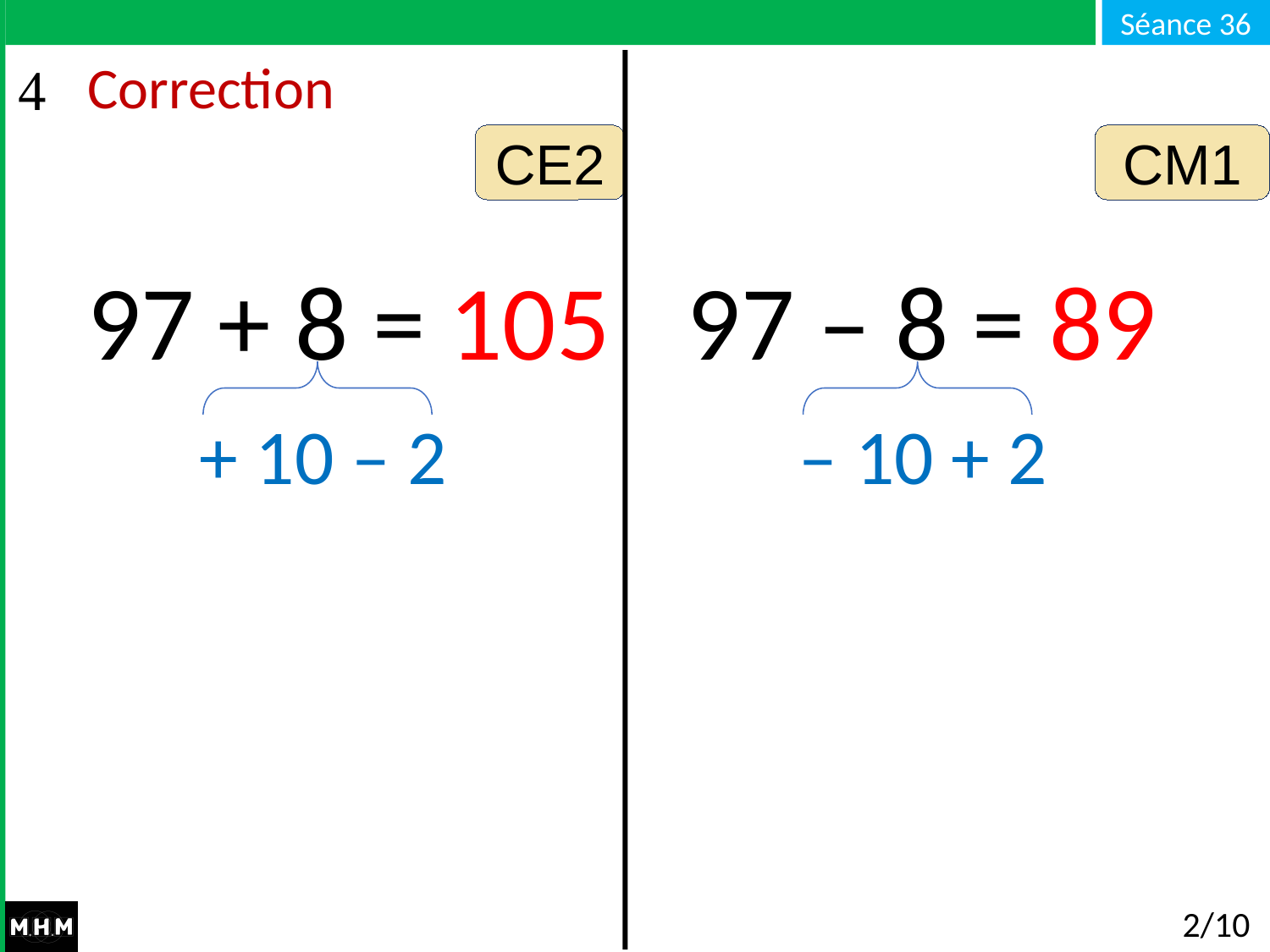

Correction
CE2
CM1
97 + 8 = 105
97 – 8 = 89

+ 10 – 2
– 10 + 2
# 2/10